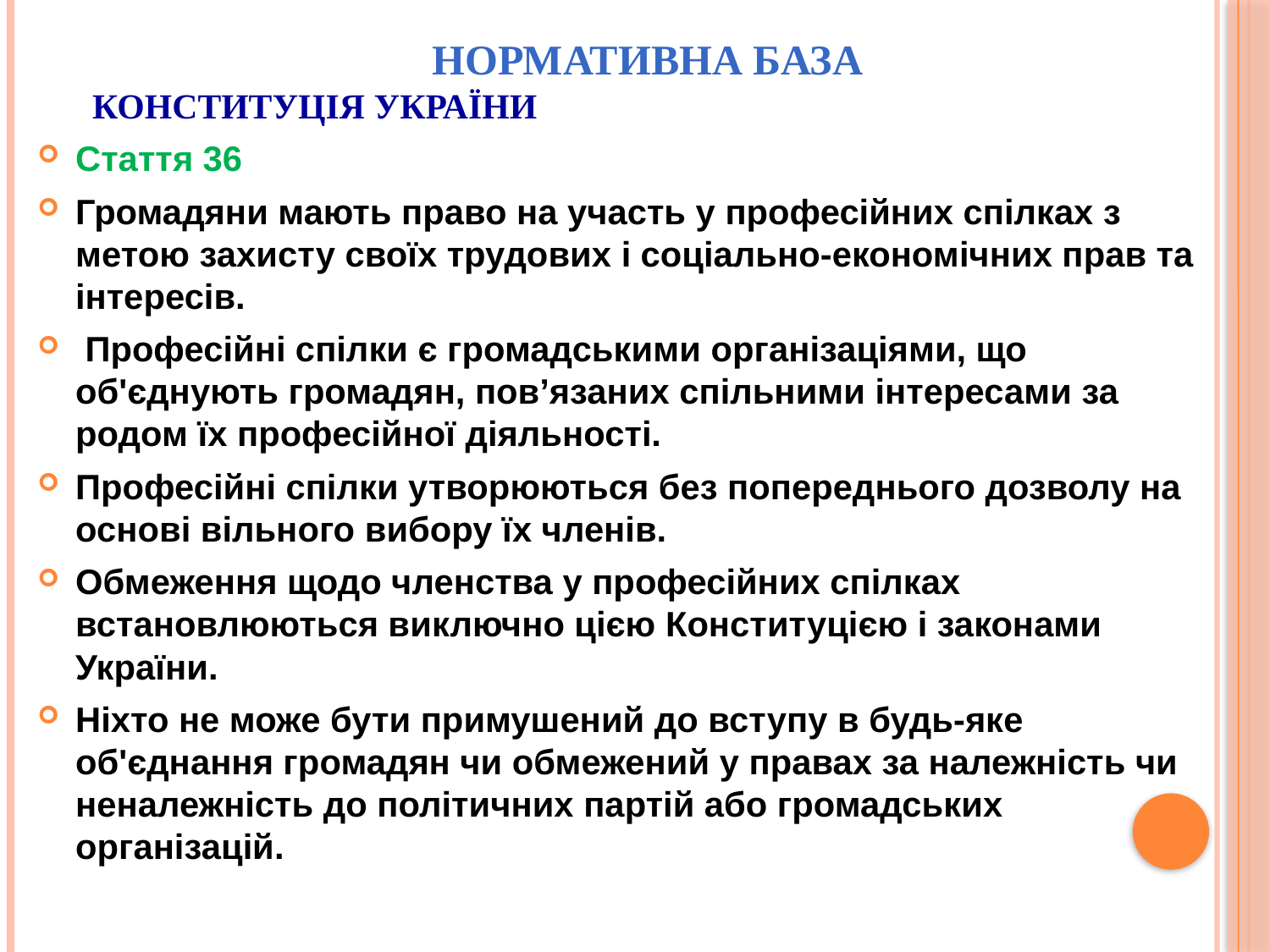

НОРМАТИВНА БАЗА
КОНСТИТУЦІЯ УКРАЇНИ
Стаття 36
Громадяни мають право на участь у професійних спілках з метою захисту своїх трудових і соціально-економічних прав та інтересів.
 Професійні спілки є громадськими організаціями, що об'єднують громадян, пов’язаних спільними інтересами за родом їх професійної діяльності.
Професійні спілки утворюються без попереднього дозволу на основі вільного вибору їх членів.
Обмеження щодо членства у професійних спілках встановлюються виключно цією Конституцією і законами України.
Ніхто не може бути примушений до вступу в будь-яке об'єднання громадян чи обмежений у правах за належність чи неналежність до політичних партій або громадських організацій.